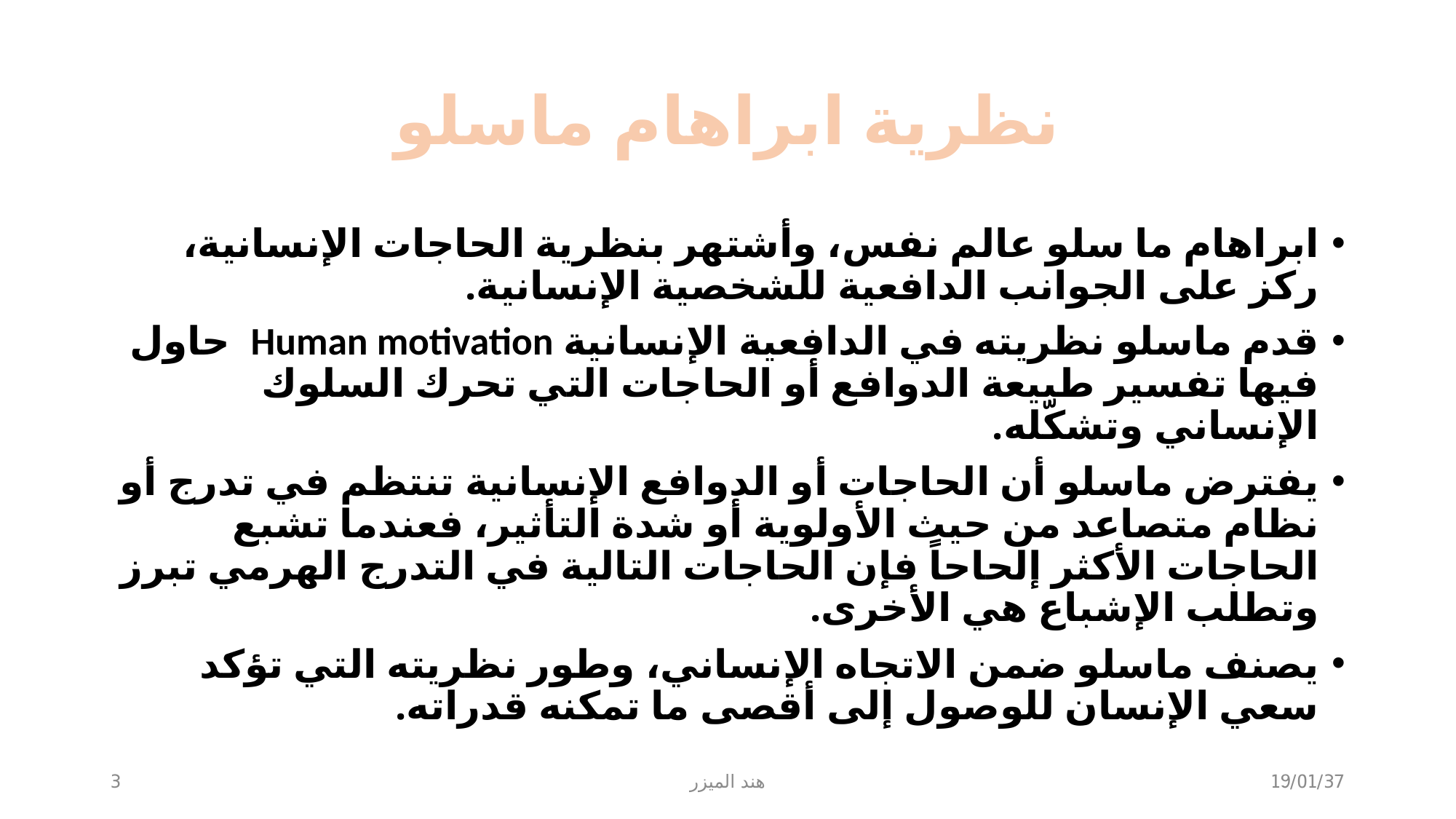

# نظرية ابراهام ماسلو
ابراهام ما سلو عالم نفس، وأشتهر بنظرية الحاجات الإنسانية، ركز على الجوانب الدافعية للشخصية الإنسانية.
قدم ماسلو نظريته في الدافعية الإنسانية Human motivation  حاول فيها تفسير طبيعة الدوافع أو الحاجات التي تحرك السلوك الإنساني وتشكّله.
يفترض ماسلو أن الحاجات أو الدوافع الإنسانية تنتظم في تدرج أو نظام متصاعد من حيث الأولوية أو شدة التأثير، فعندما تشبع الحاجات الأكثر إلحاحاً فإن الحاجات التالية في التدرج الهرمي تبرز وتطلب الإشباع هي الأخرى.
يصنف ماسلو ضمن الاتجاه الإنساني، وطور نظريته التي تؤكد سعي الإنسان للوصول إلى أقصى ما تمكنه قدراته.
3
هند الميزر
19/01/37